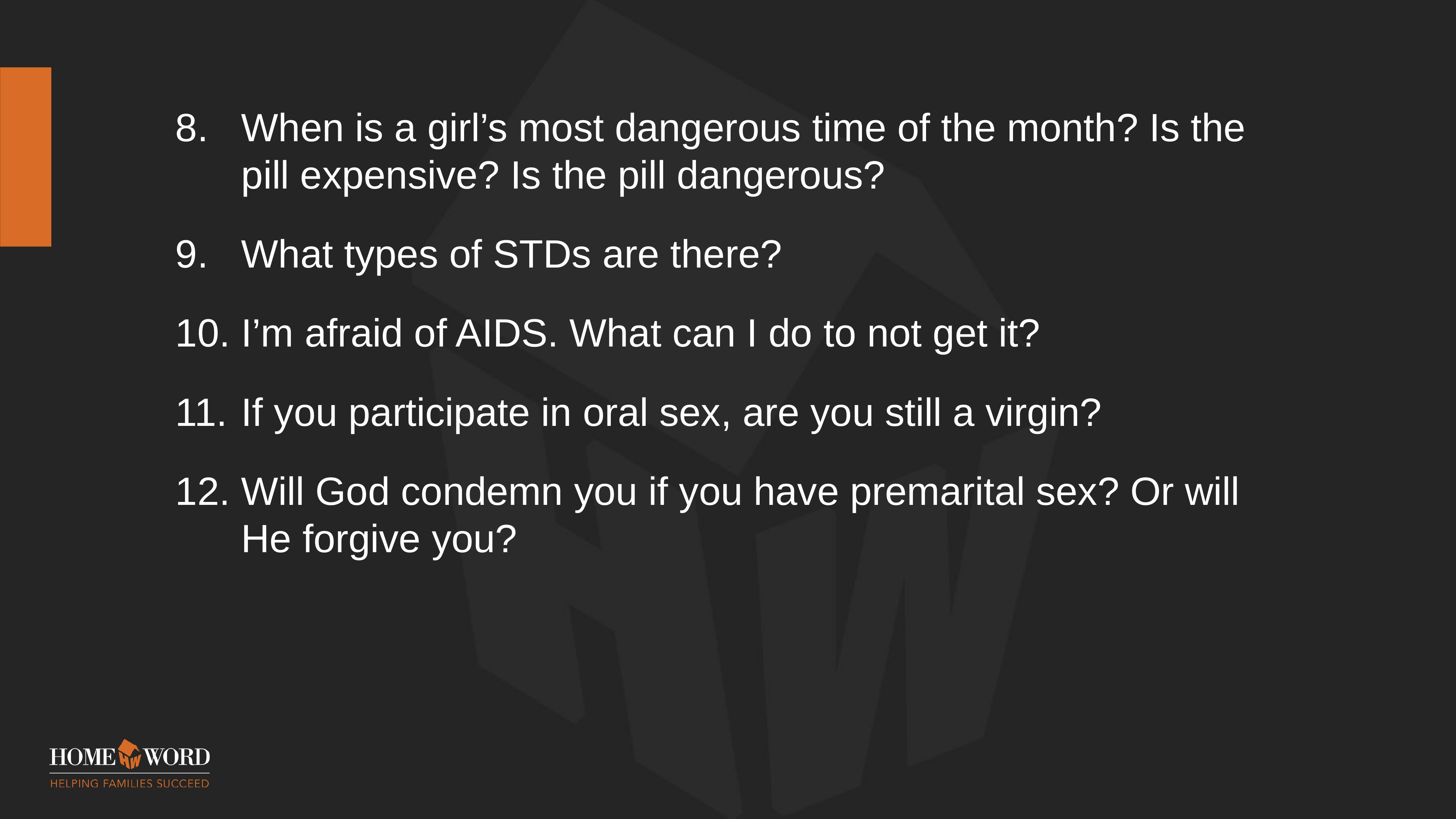

When is a girl’s most dangerous time of the month? Is the pill expensive? Is the pill dangerous?
What types of STDs are there?
I’m afraid of AIDS. What can I do to not get it?
If you participate in oral sex, are you still a virgin?
Will God condemn you if you have premarital sex? Or will He forgive you?